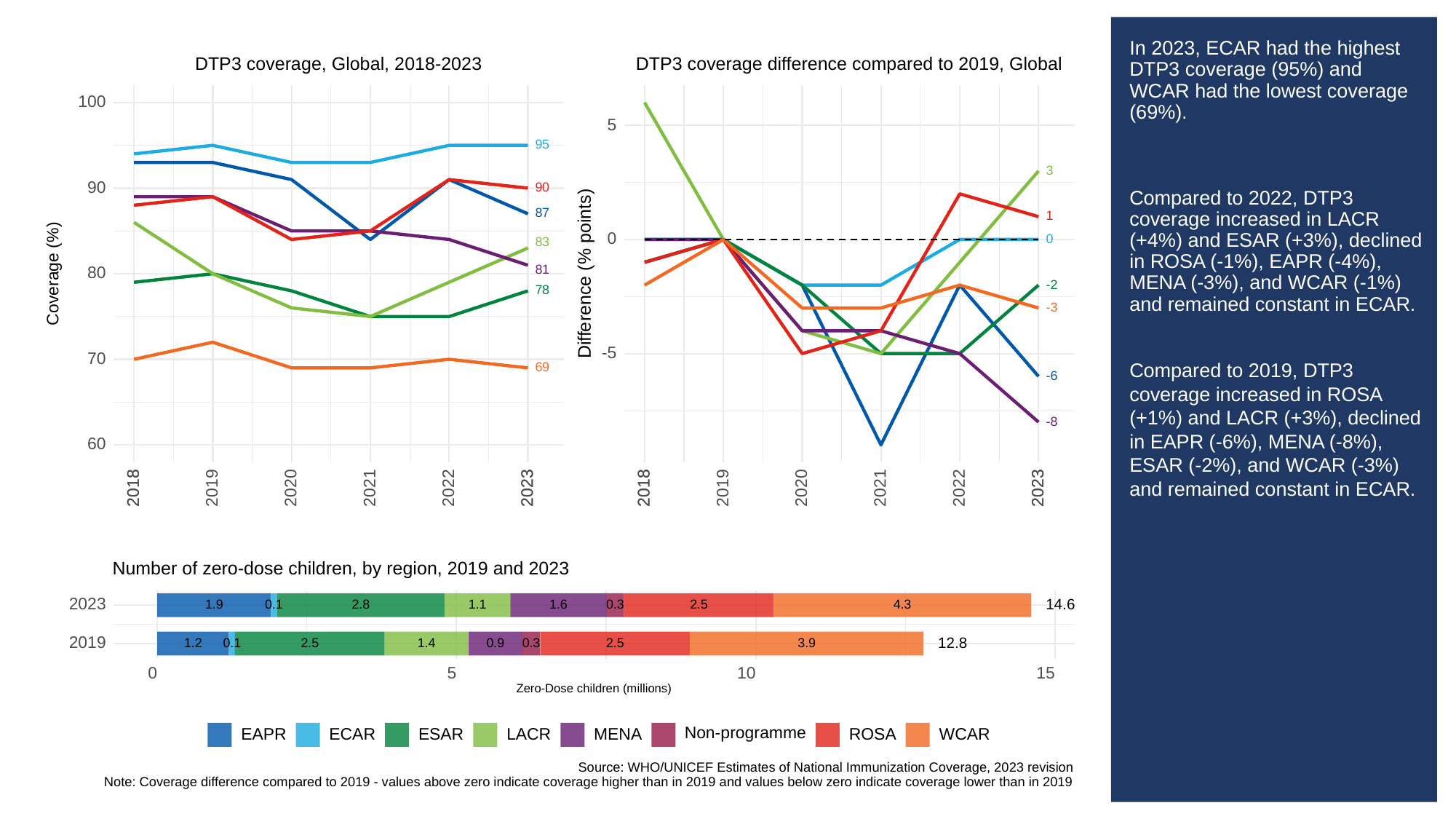

# In 2023, ECAR had the highest DTP3 coverage (95%) and WCAR had the lowest coverage (69%).

Compared to 2022, DTP3 coverage increased in LACR (+4%) and ESAR (+3%), declined in ROSA (-1%), EAPR (-4%), MENA (-3%), and WCAR (-1%) and remained constant in ECAR.

Compared to 2019, DTP3 coverage increased in ROSA (+1%) and LACR (+3%), declined in EAPR (-6%), MENA (-8%), ESAR (-2%), and WCAR (-3%) and remained constant in ECAR.

DTP3 coverage, Global, 2018-2023
DTP3 coverage difference compared to 2019, Global

100

5

95

3

90

90

87
1

0
0
83

Difference (% points)
81
Coverage (%)
80

-2
78

-3

-5
70

69
-6

-8
60

2023
2023
2023
2023
2018
2018
2019
2020
2021
2022
2018
2018
2019
2020
2021
2022
Number of zero-dose children, by region, 2019 and 2023

2023
14.6
0.3
4.3
1.9
0.1
2.8
1.6
2.5
1.1

2019
12.8
0.3
3.9
0.1
2.5
0.9
2.5
1.2
1.4

0
10
15
5
Zero-Dose children (millions)

Non-programme
ROSA
ECAR
ESAR
LACR
WCAR
EAPR
MENA
Source: WHO/UNICEF Estimates of National Immunization Coverage, 2023 revision
Note: Coverage difference compared to 2019 - values above zero indicate coverage higher than in 2019 and values below zero indicate coverage lower than in 2019